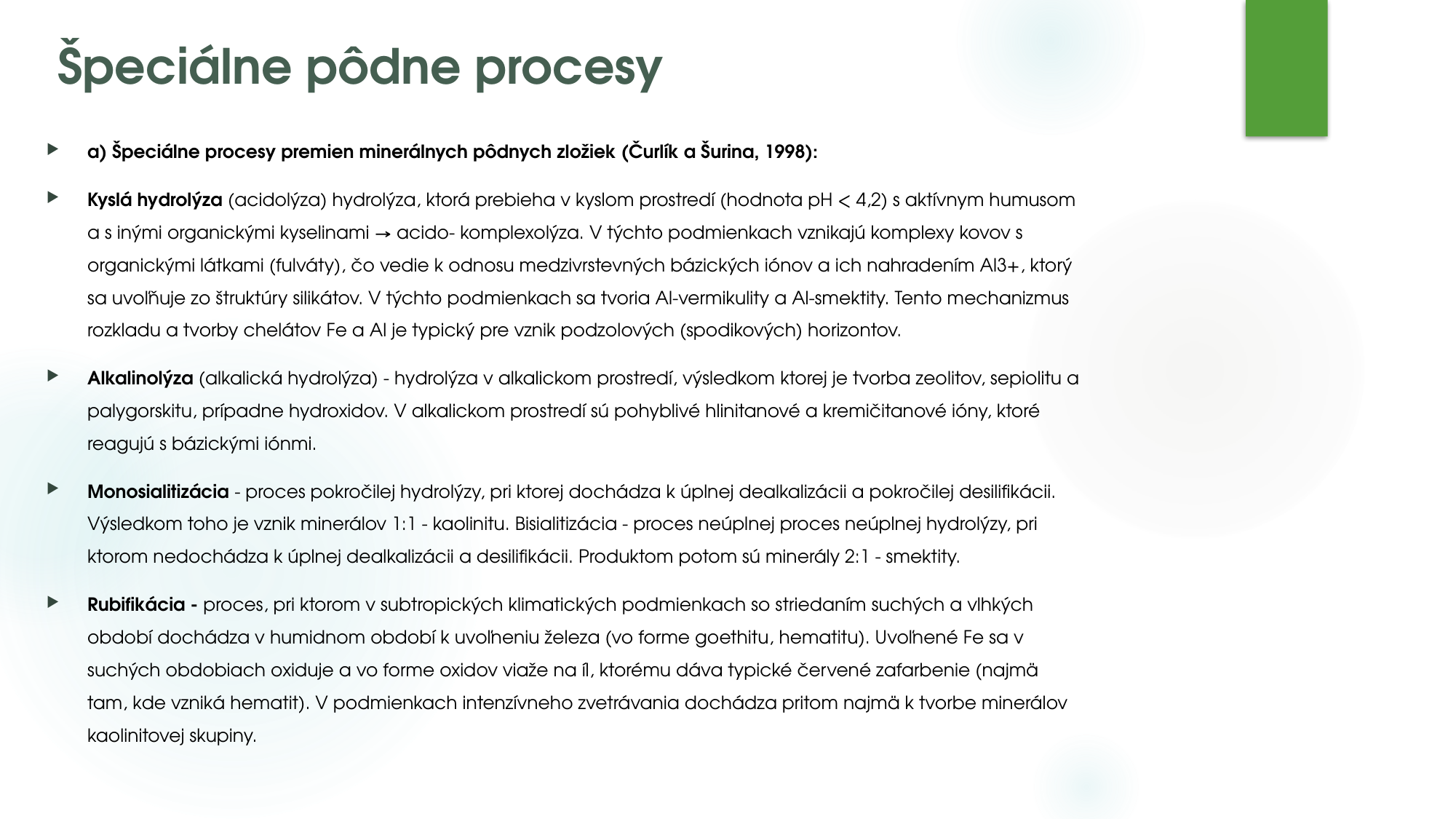

# Špeciálne pôdne procesy
a) Špeciálne procesy premien minerálnych pôdnych zložiek (Čurlík a Šurina, 1998):
Kyslá hydrolýza (acidolýza) hydrolýza, ktorá prebieha v kyslom prostredí (hodnota pH < 4,2) s aktívnym humusom a s inými organickými kyselinami → acido- komplexolýza. V týchto podmienkach vznikajú komplexy kovov s organickými látkami (fulváty), čo vedie k odnosu medzivrstevných bázických iónov a ich nahradením Al3+, ktorý sa uvoľňuje zo štruktúry silikátov. V týchto podmienkach sa tvoria Al-vermikulity a Al-smektity. Tento mechanizmus rozkladu a tvorby chelátov Fe a Al je typický pre vznik podzolových (spodikových) horizontov.
Alkalinolýza (alkalická hydrolýza) - hydrolýza v alkalickom prostredí, výsledkom ktorej je tvorba zeolitov, sepiolitu a palygorskitu, prípadne hydroxidov. V alkalickom prostredí sú pohyblivé hlinitanové a kremičitanové ióny, ktoré reagujú s bázickými iónmi.
Monosialitizácia - proces pokročilej hydrolýzy, pri ktorej dochádza k úplnej dealkalizácii a pokročilej desilifikácii. Výsledkom toho je vznik minerálov 1:1 - kaolinitu. Bisialitizácia - proces neúplnej proces neúplnej hydrolýzy, pri ktorom nedochádza k úplnej dealkalizácii a desilifikácii. Produktom potom sú minerály 2:1 - smektity.
Rubifikácia - proces, pri ktorom v subtropických klimatických podmienkach so striedaním suchých a vlhkých období dochádza v humidnom období k uvoľneniu železa (vo forme goethitu, hematitu). Uvoľnené Fe sa v suchých obdobiach oxiduje a vo forme oxidov viaže na íl, ktorému dáva typické červené zafarbenie (najmä tam, kde vzniká hematit). V podmienkach intenzívneho zvetrávania dochádza pritom najmä k tvorbe minerálov kaolinitovej skupiny.